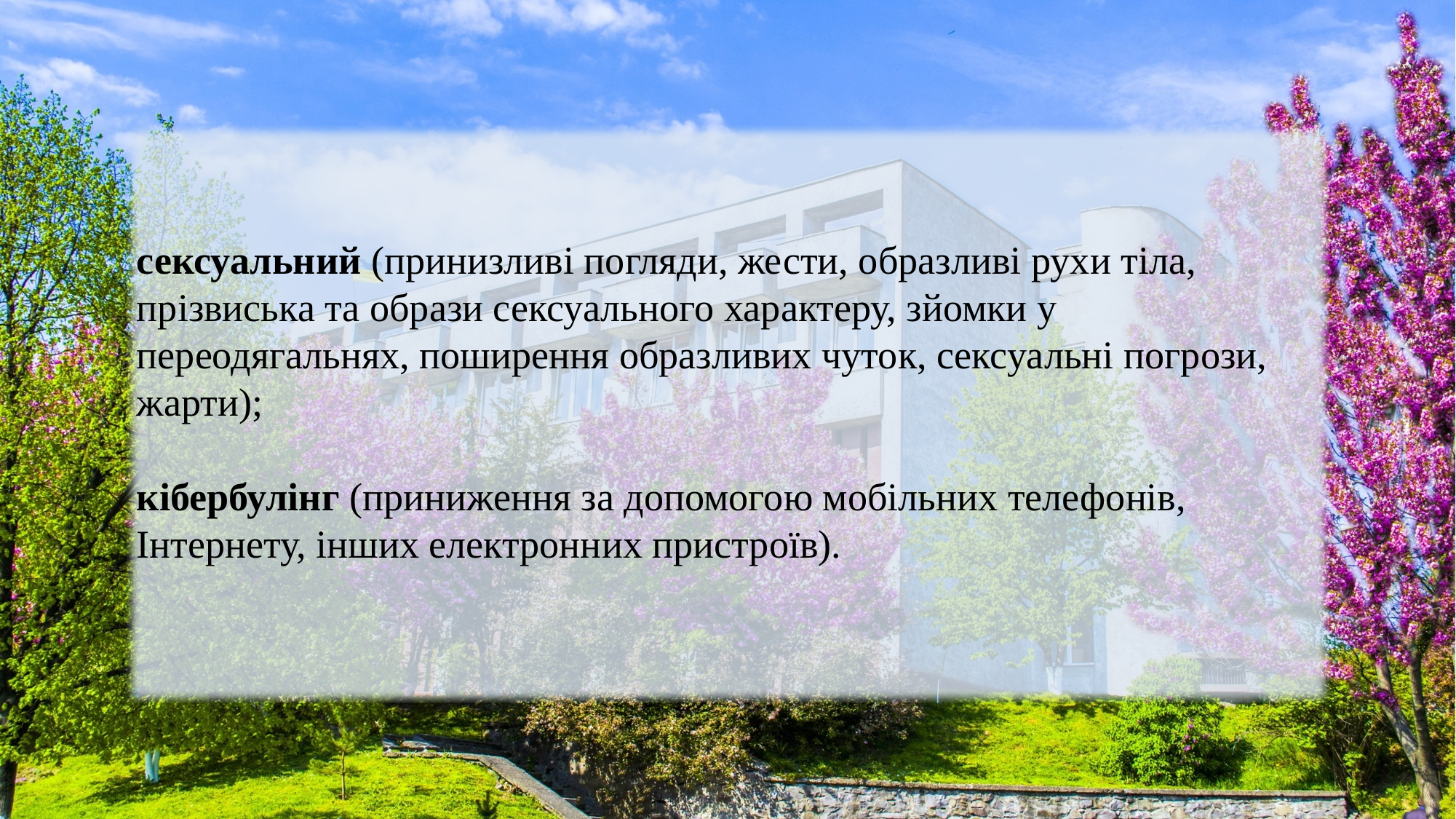

сексуальний (принизливі погляди, жести, образливі рухи тіла, прізвиська та образи сексуального характеру, зйомки у переодягальнях, поширення образливих чуток, сексуальні погрози, жарти);

кібербулінг (приниження за допомогою мобільних телефонів, Інтернету, інших електронних пристроїв).